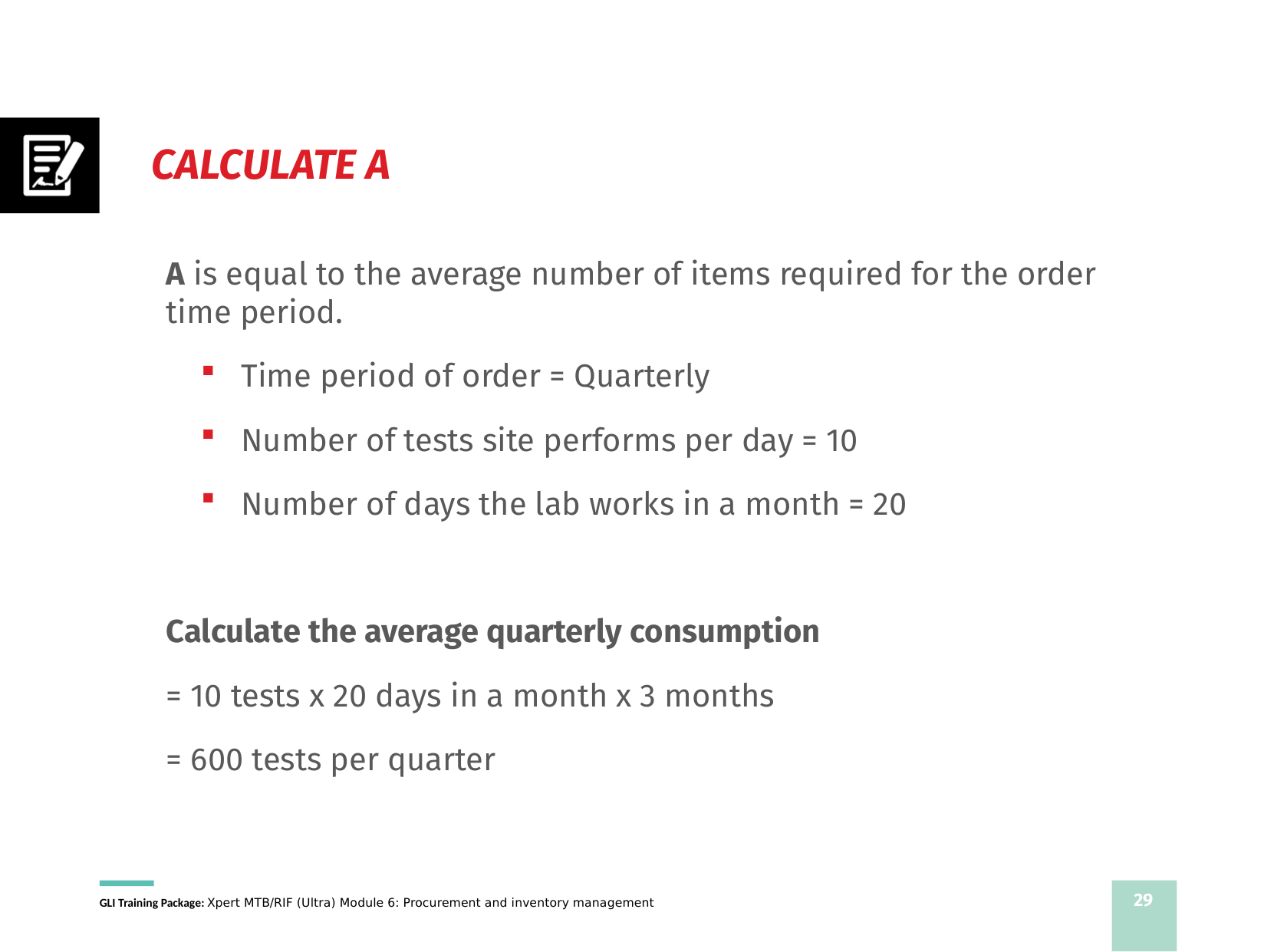

# CALCULATE A
A is equal to the average number of items required for the order time period.
Time period of order = Quarterly
Number of tests site performs per day = 10
Number of days the lab works in a month = 20

Calculate the average quarterly consumption
= 10 tests x 20 days in a month x 3 months
= 600 tests per quarter